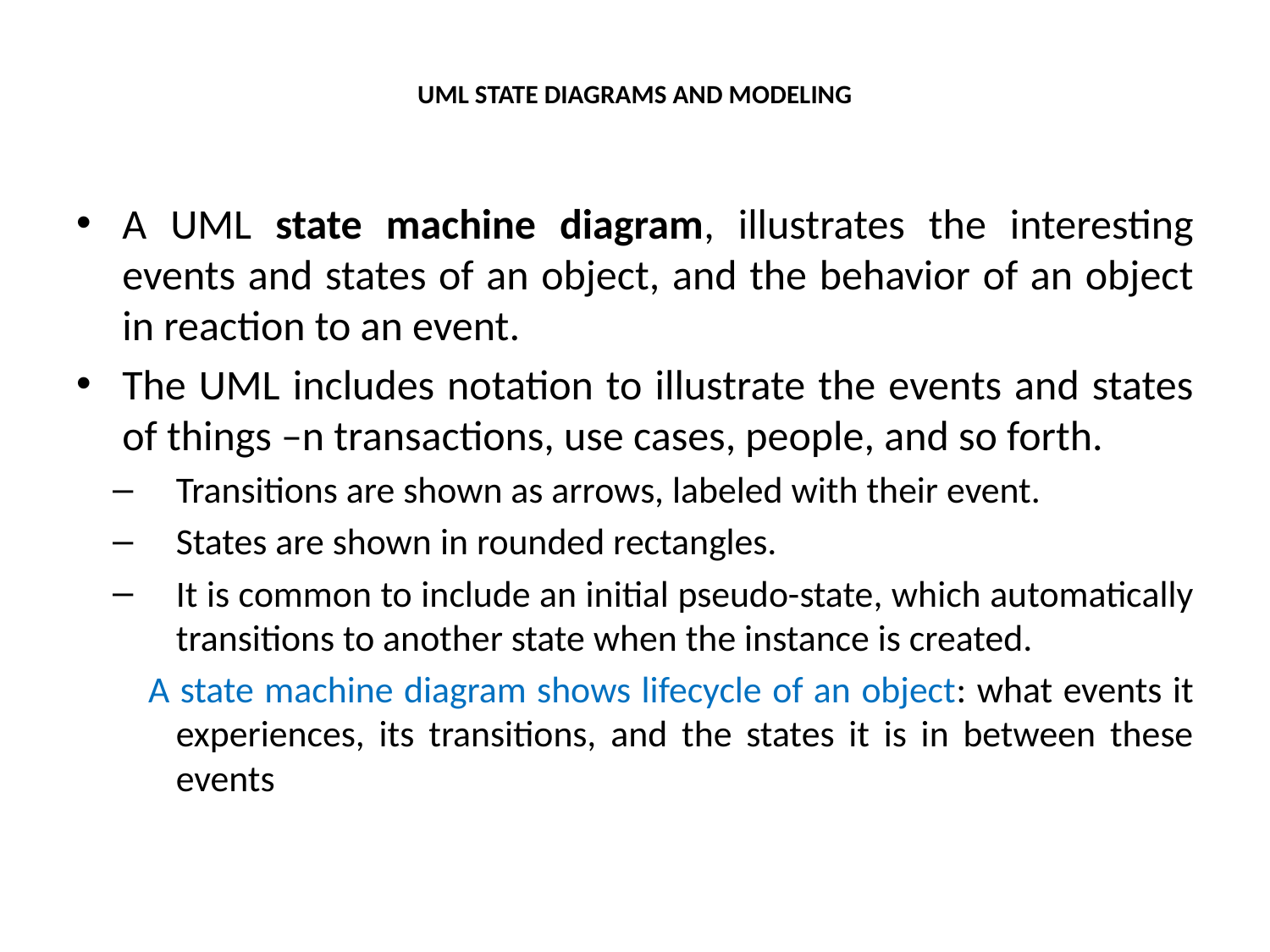

# UML STATE DIAGRAMS AND MODELING
A UML state machine diagram, illustrates the interesting events and states of an object, and the behavior of an object in reaction to an event.
The UML includes notation to illustrate the events and states of things –n transactions, use cases, people, and so forth.
Transitions are shown as arrows, labeled with their event.
States are shown in rounded rectangles.
It is common to include an initial pseudo-state, which automatically transitions to another state when the instance is created.
 A state machine diagram shows lifecycle of an object: what events it experiences, its transitions, and the states it is in between these events